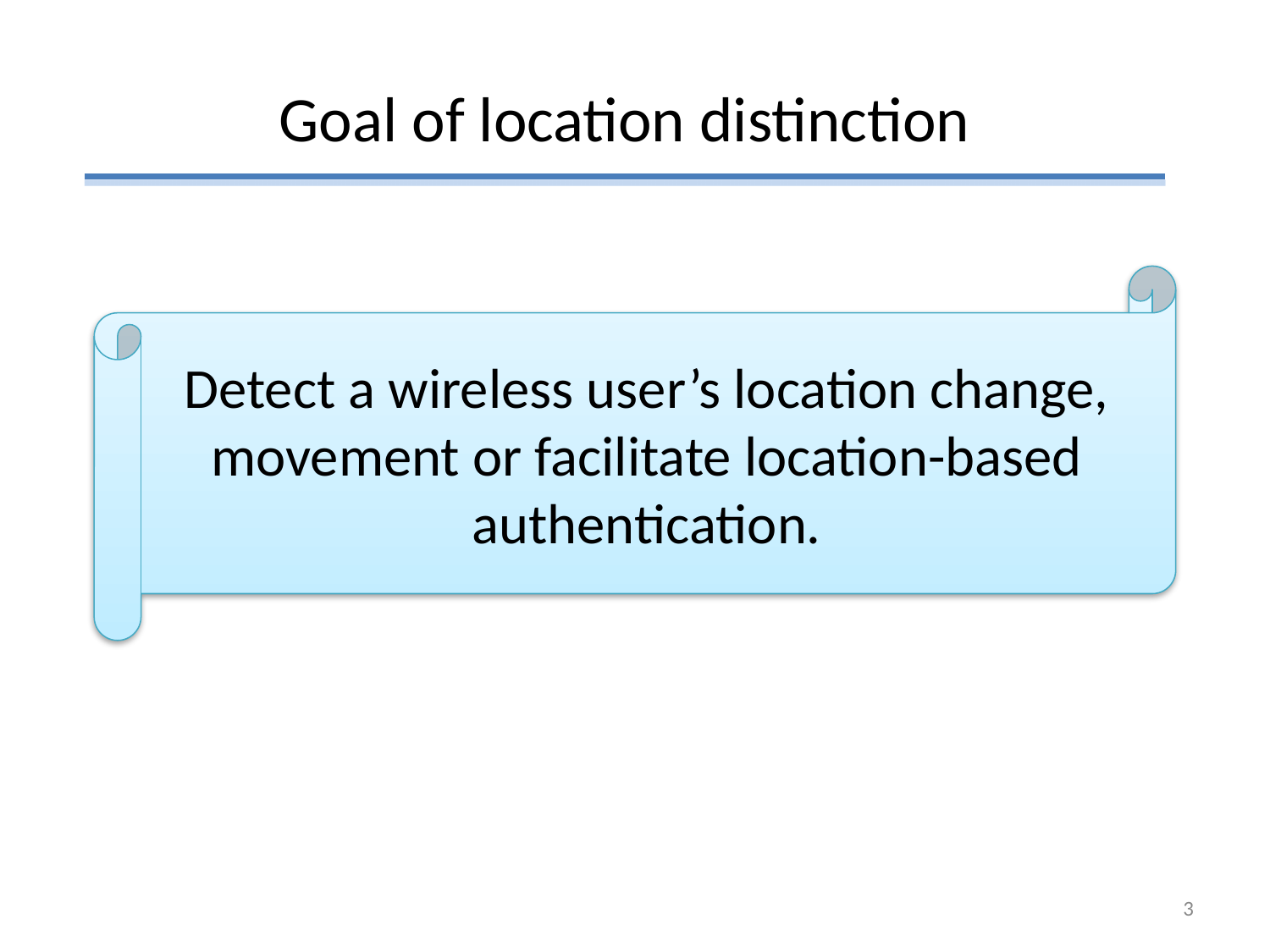

# Goal of location distinction
Detect a wireless user’s location change, movement or facilitate location-based authentication.
3